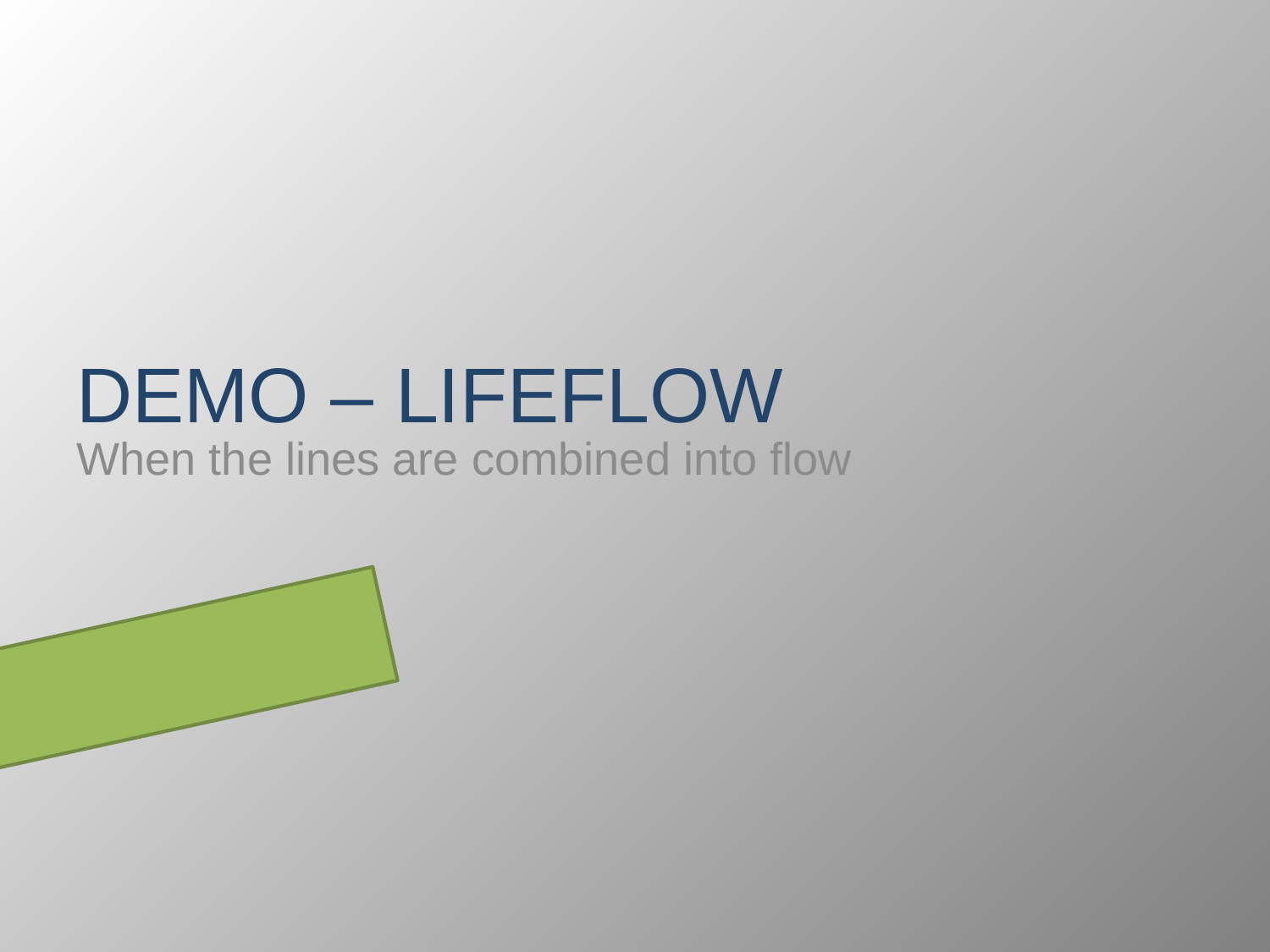

# Demo – lifeflow
When the lines are combined into flow